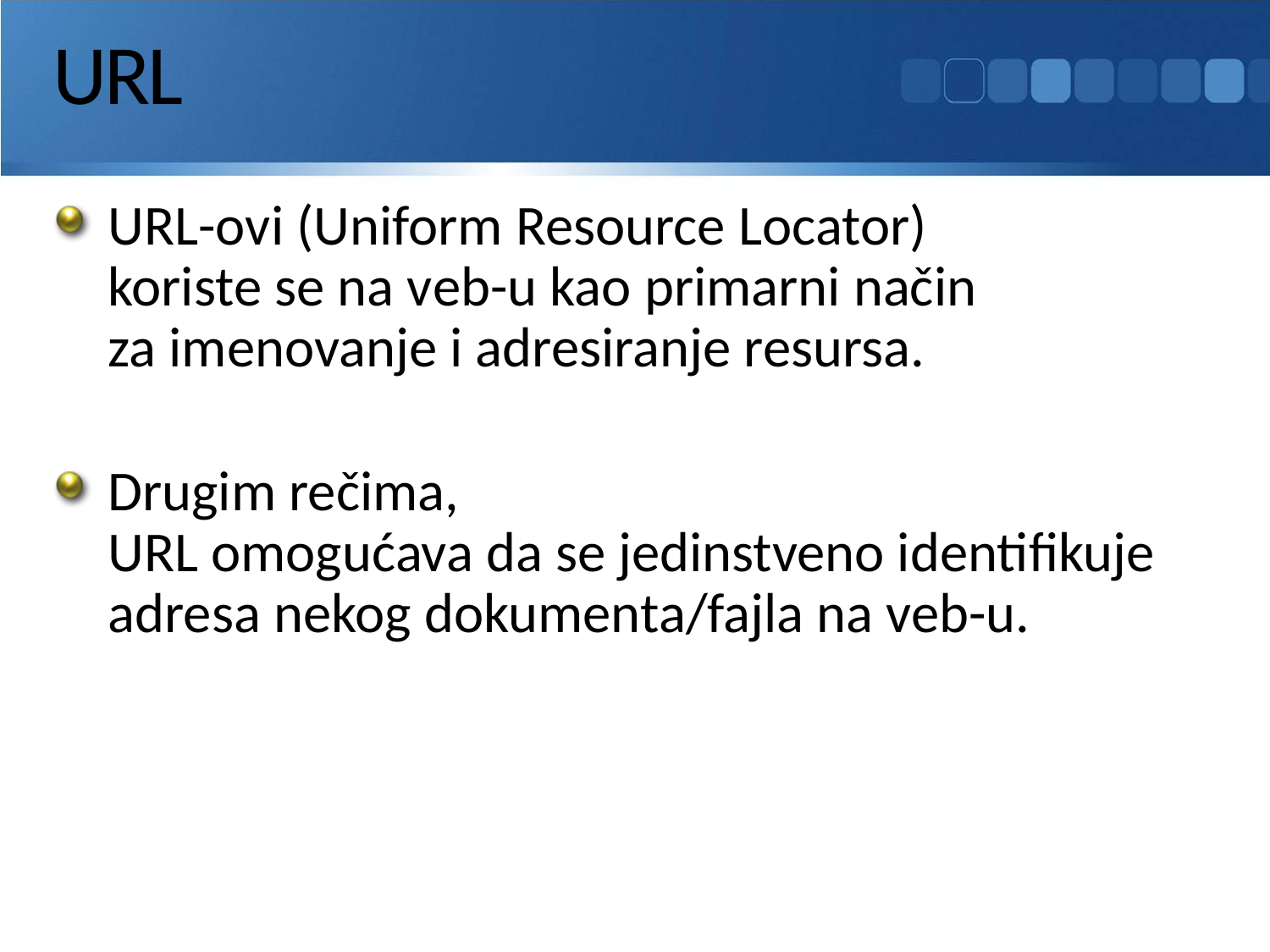

# URL
URL-ovi (Uniform Resource Locator)
koriste se na veb-u kao primarni način
za imenovanje i adresiranje resursa.

Drugim rečima,
URL omogućava da se jedinstveno identifikuje adresa nekog dokumenta/fajla na veb-u.